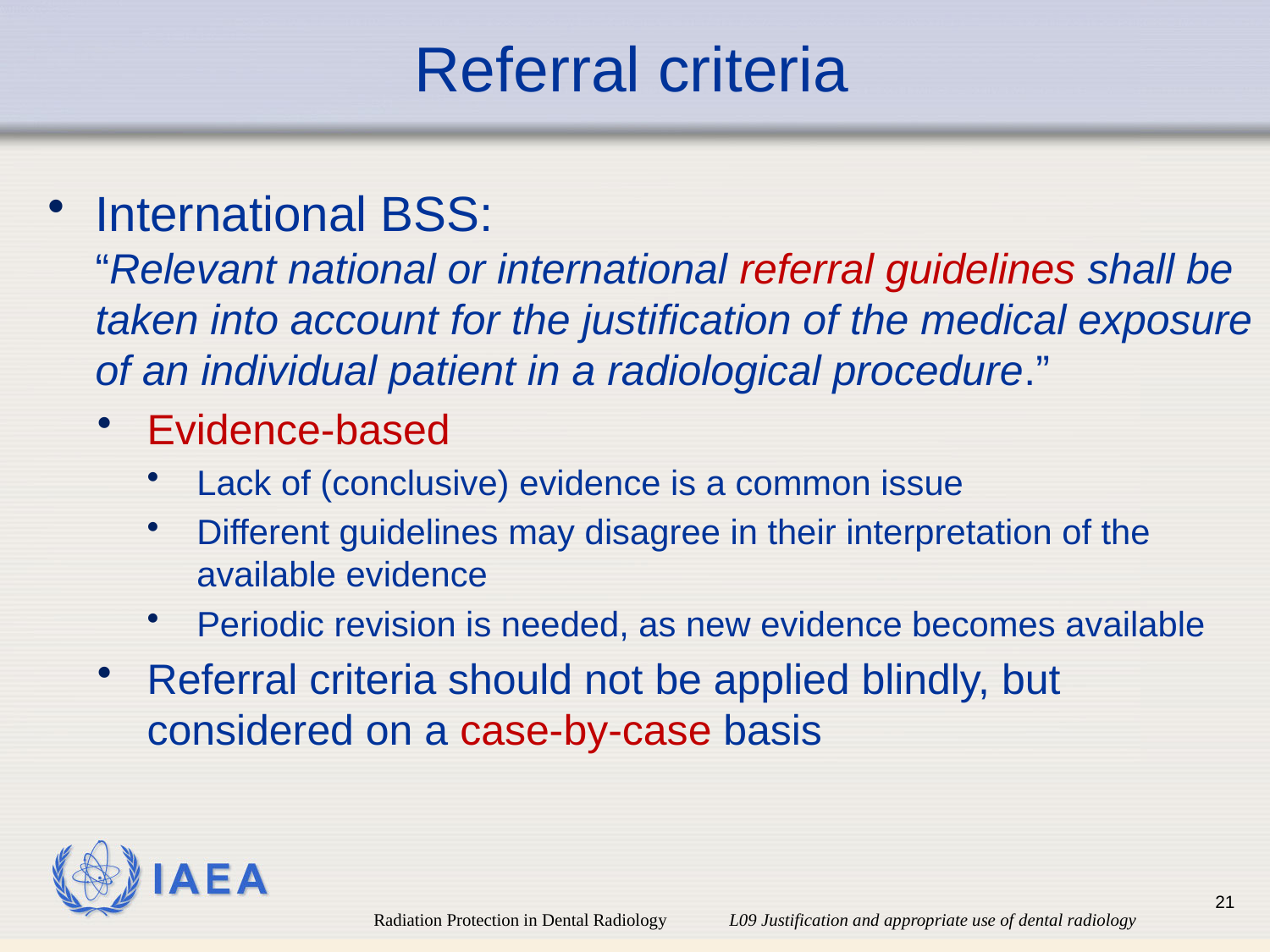

# Referral criteria
International BSS:
“Relevant national or international referral guidelines shall be taken into account for the justification of the medical exposure of an individual patient in a radiological procedure.”
Evidence-based
Lack of (conclusive) evidence is a common issue
Different guidelines may disagree in their interpretation of the available evidence
Periodic revision is needed, as new evidence becomes available
Referral criteria should not be applied blindly, but considered on a case-by-case basis

21
Radiation Protection in Dental Radiology              L09 Justification and appropriate use of dental radiology